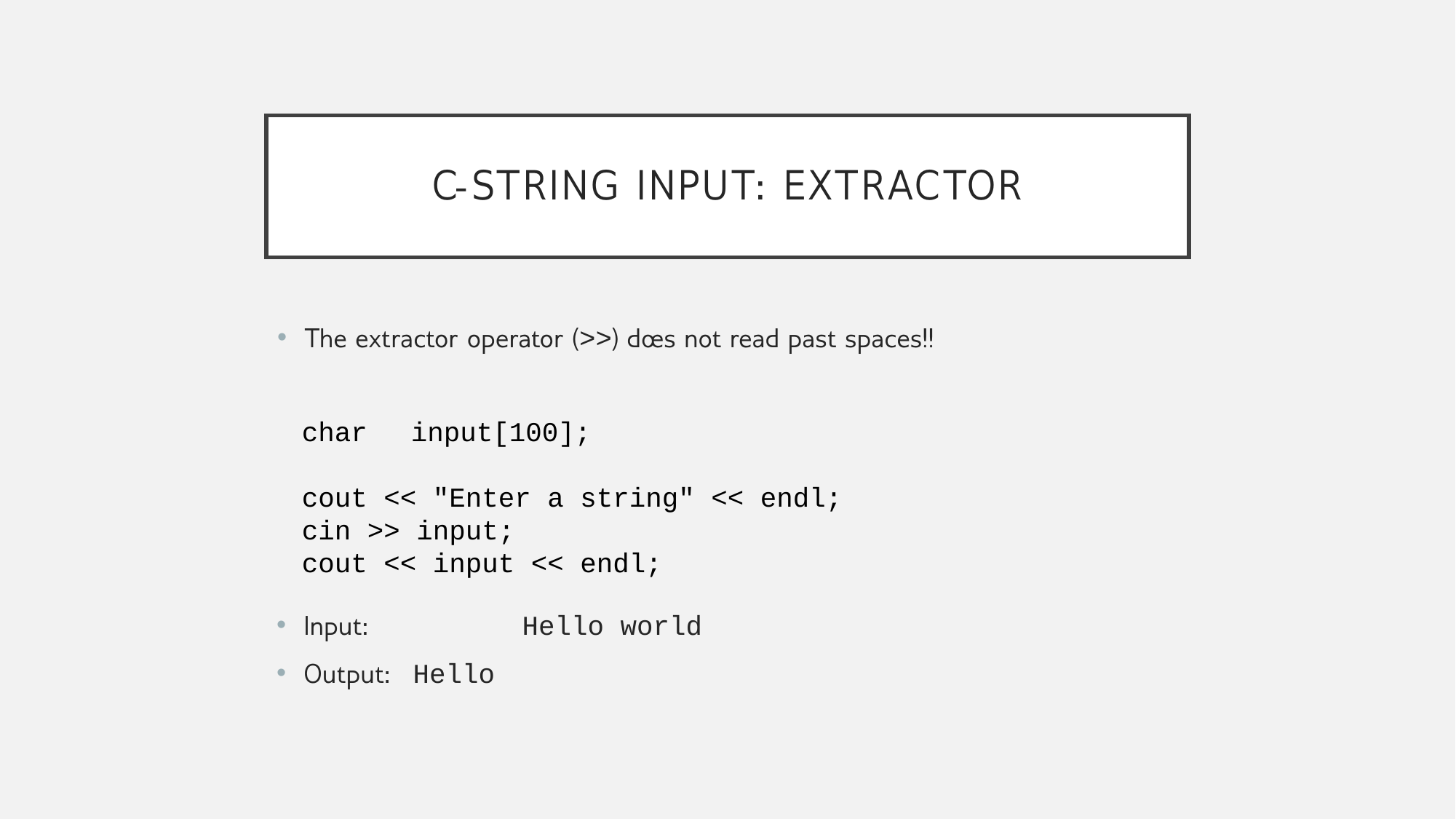

# C-String Input: Extractor
The extractor operator (>>) does not read past spaces!!
char	input[100];

cout << "Enter a string" << endl;
cin >> input;
cout << input << endl;
Input:		Hello world
Output:	Hello